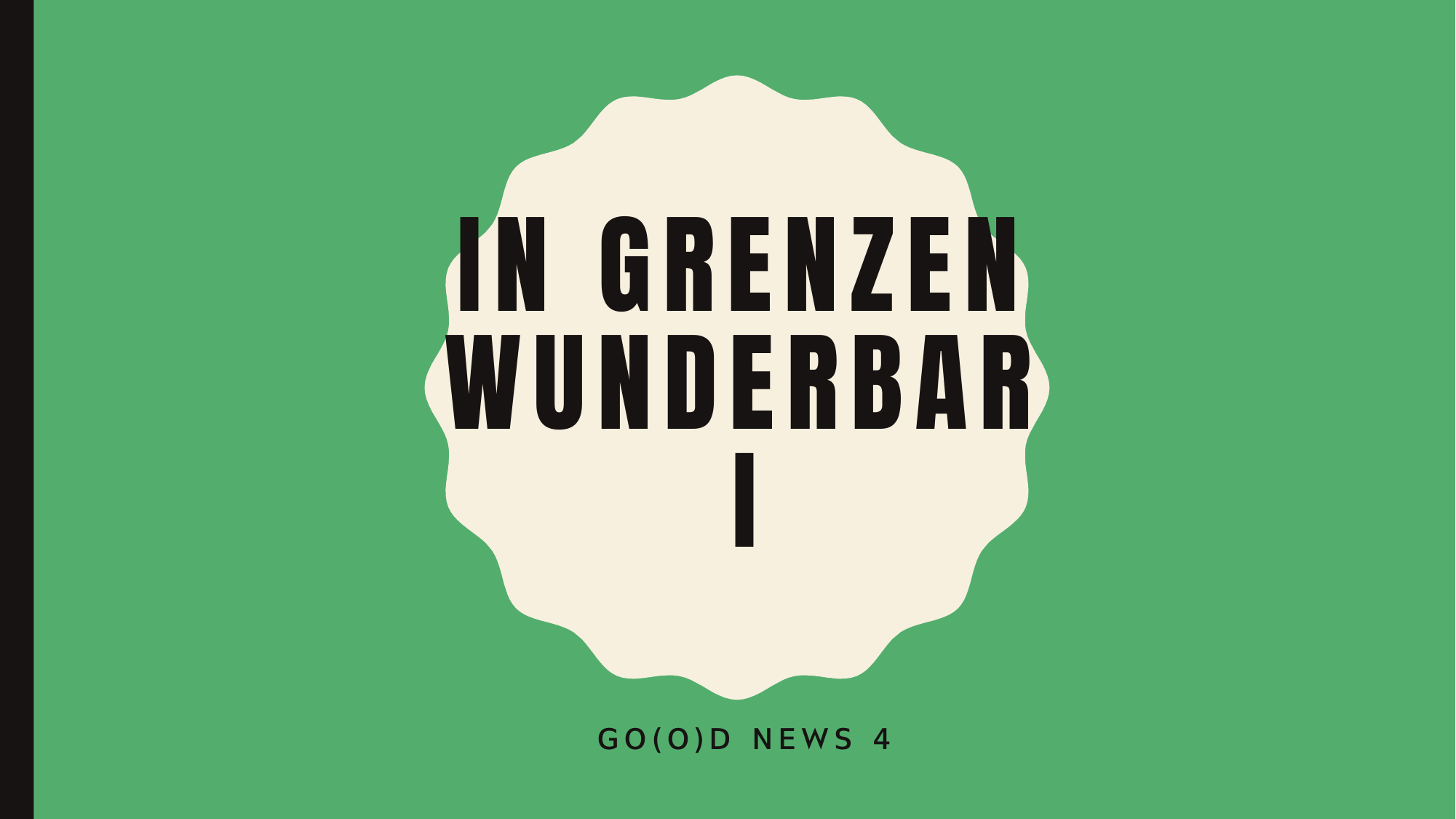

# In Grenzen wunderbar I
Go(o)d News 4